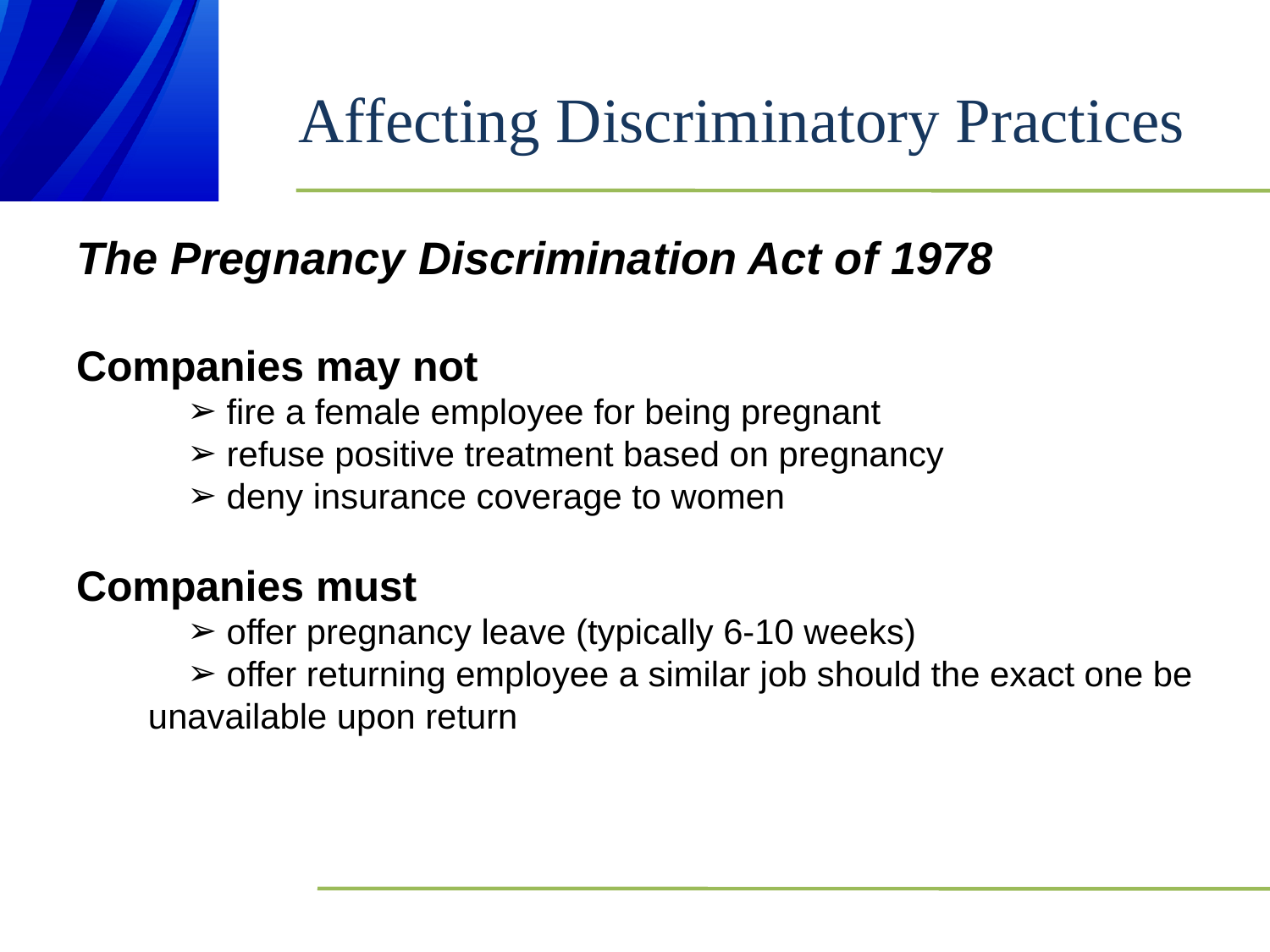

# Affecting Discriminatory Practices
The Pregnancy Discrimination Act of 1978

Companies may not
 fire a female employee for being pregnant
 refuse positive treatment based on pregnancy
 deny insurance coverage to women

Companies must
 offer pregnancy leave (typically 6-10 weeks)
 offer returning employee a similar job should the exact one be unavailable upon return